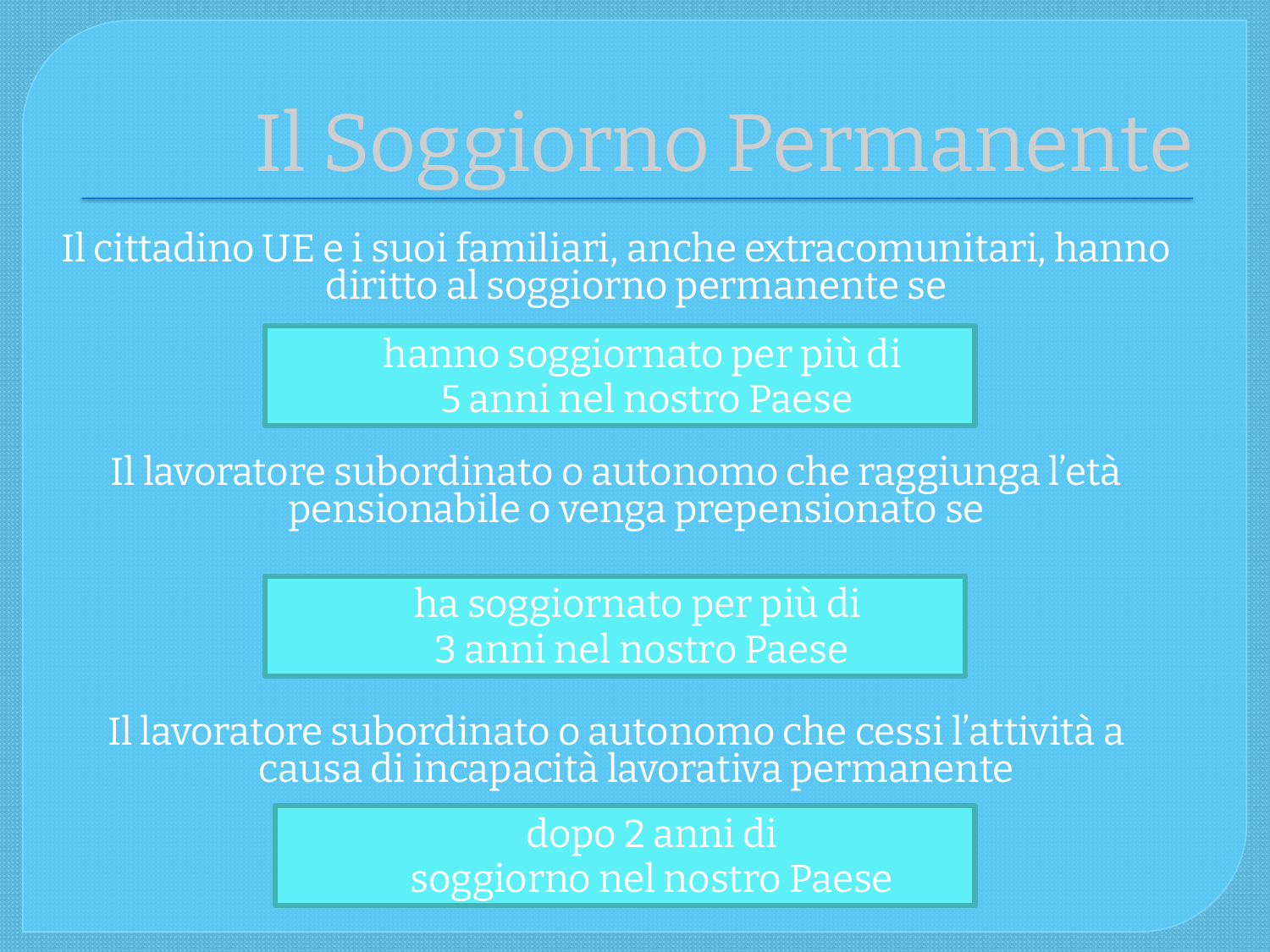

# Il Soggiorno Permanente
Il cittadino UE e i suoi familiari, anche extracomunitari, hanno diritto al soggiorno permanente se

Il lavoratore subordinato o autonomo che raggiunga l’età pensionabile o venga prepensionato se

Il lavoratore subordinato o autonomo che cessi l’attività a causa di incapacità lavorativa permanente
hanno soggiornato per più di
5 anni nel nostro Paese
ha soggiornato per più di
3 anni nel nostro Paese
dopo 2 anni di
soggiorno nel nostro Paese